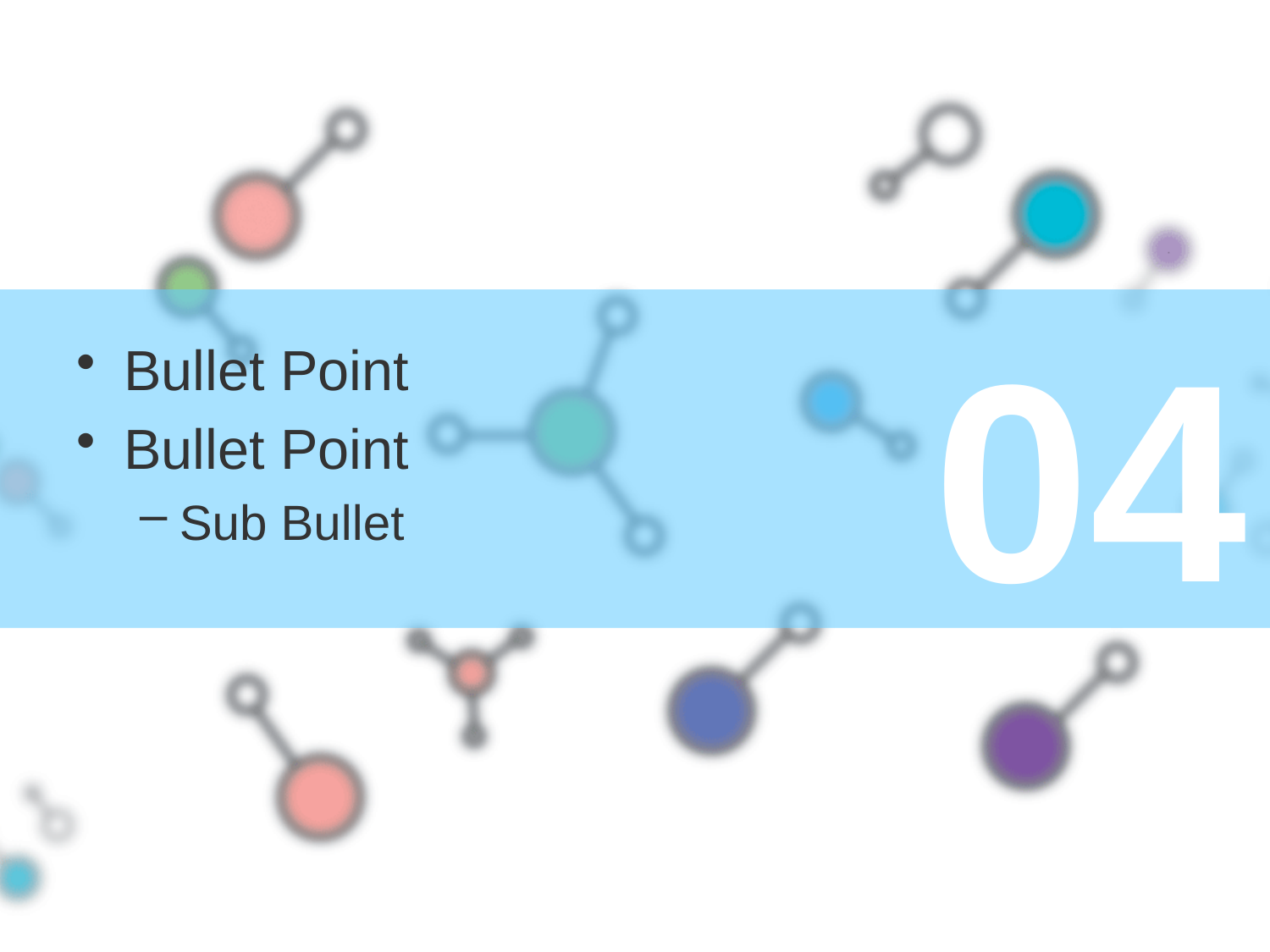

02

04
Bullet Point
Bullet Point
Sub Bullet